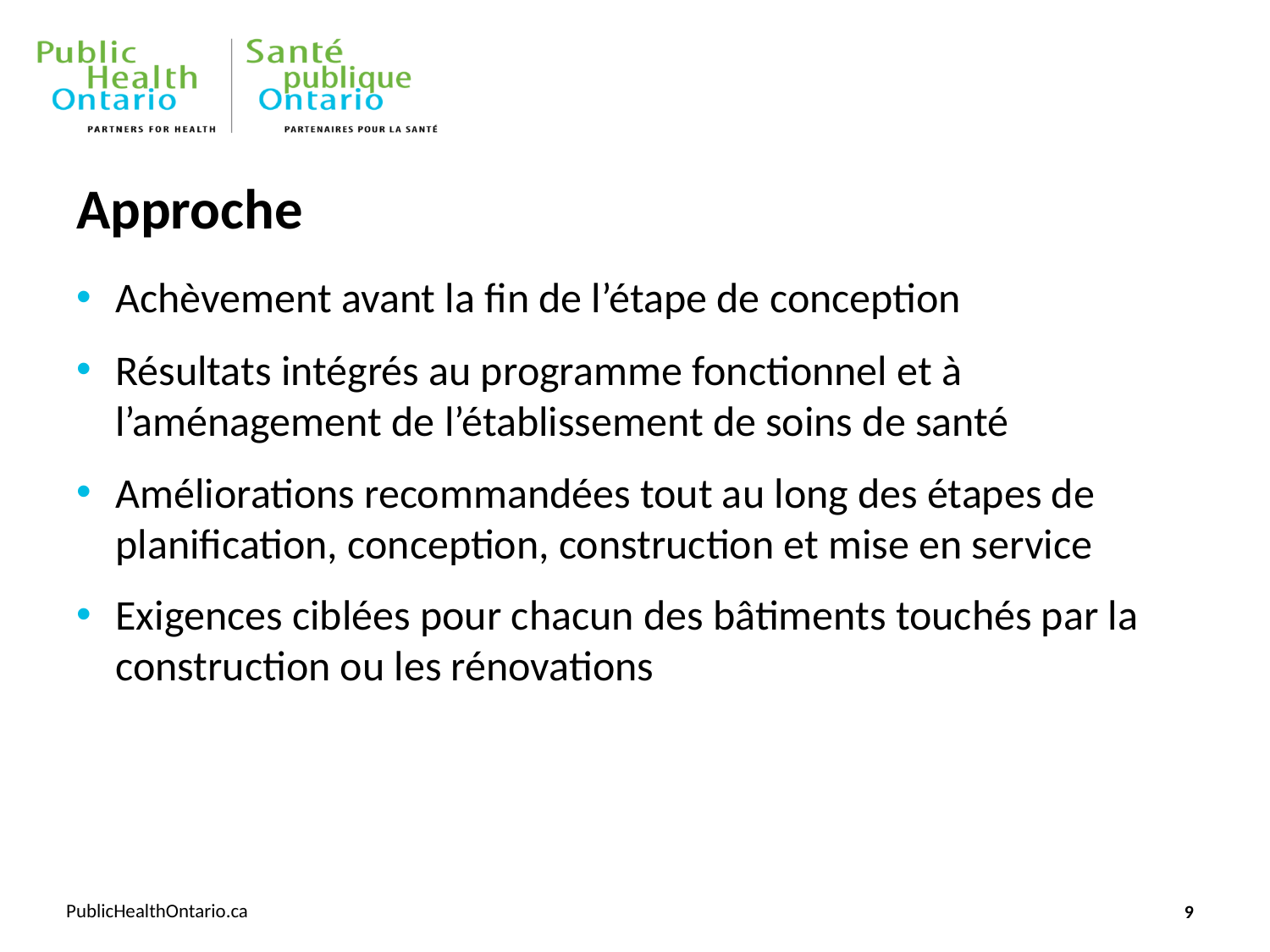

# Approche
Achèvement avant la fin de l’étape de conception
Résultats intégrés au programme fonctionnel et à l’aménagement de l’établissement de soins de santé
Améliorations recommandées tout au long des étapes de planification, conception, construction et mise en service
Exigences ciblées pour chacun des bâtiments touchés par la construction ou les rénovations
9